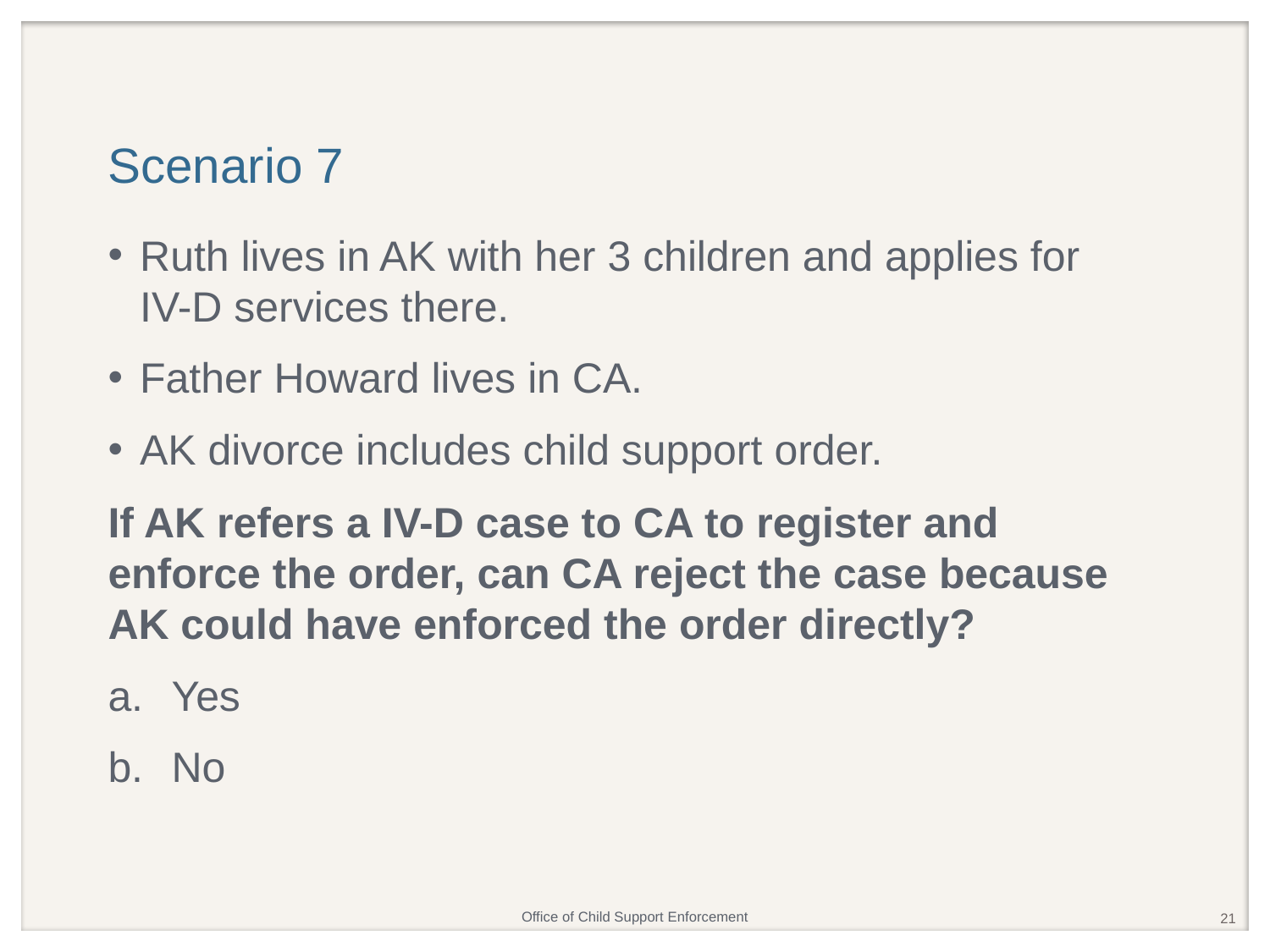

# Scenario 7
Ruth lives in AK with her 3 children and applies for IV-D services there.
Father Howard lives in CA.
AK divorce includes child support order.
If AK refers a IV-D case to CA to register and enforce the order, can CA reject the case because AK could have enforced the order directly?
Yes
No

21